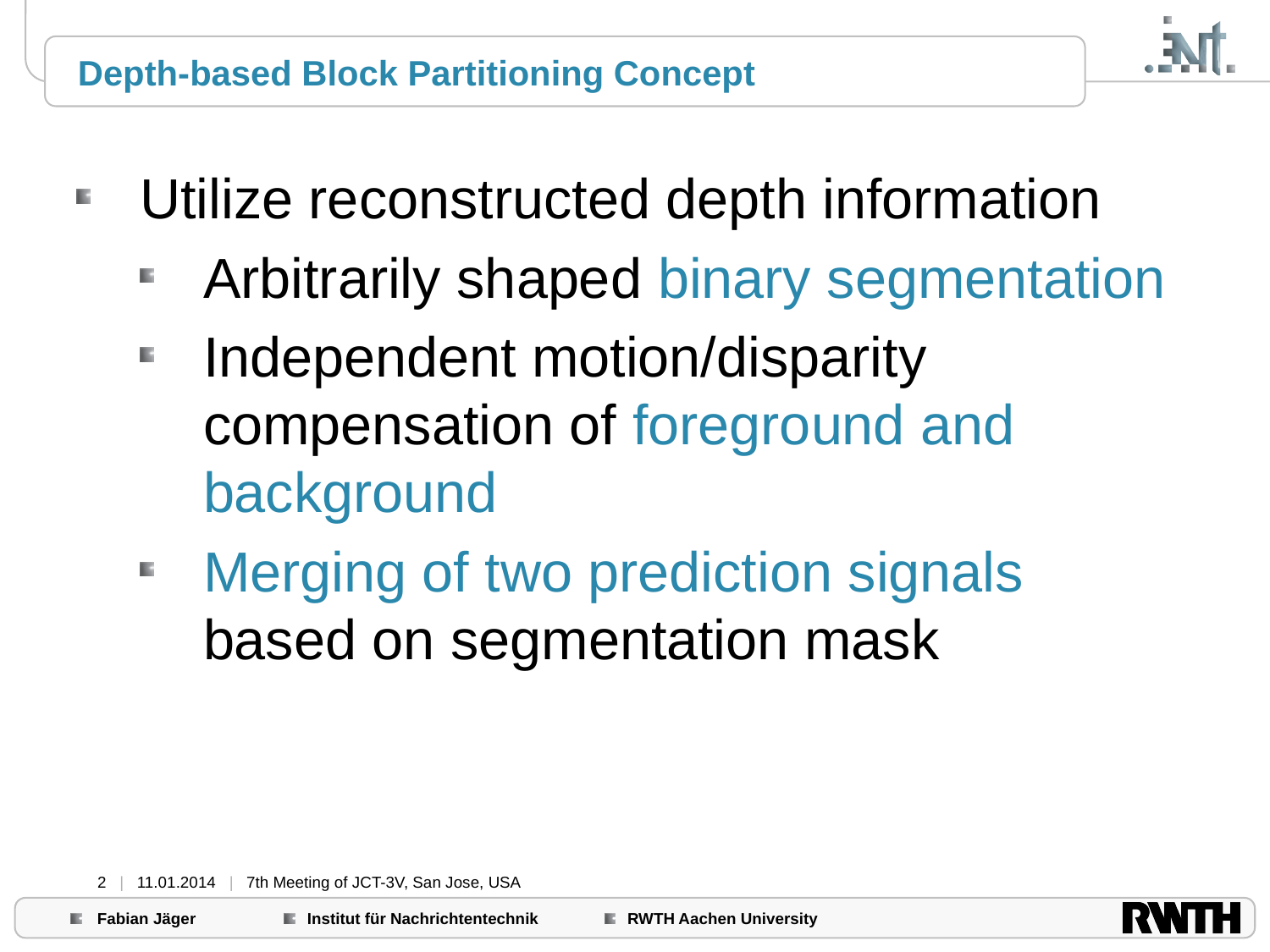

# Depth-based Block Partitioning Concept
Utilize reconstructed depth information
Arbitrarily shaped binary segmentation
Independent motion/disparity compensation of foreground and background
Merging of two prediction signals based on segmentation mask
2   |   11.01.2014   |   7th Meeting of JCT-3V, San Jose, USA